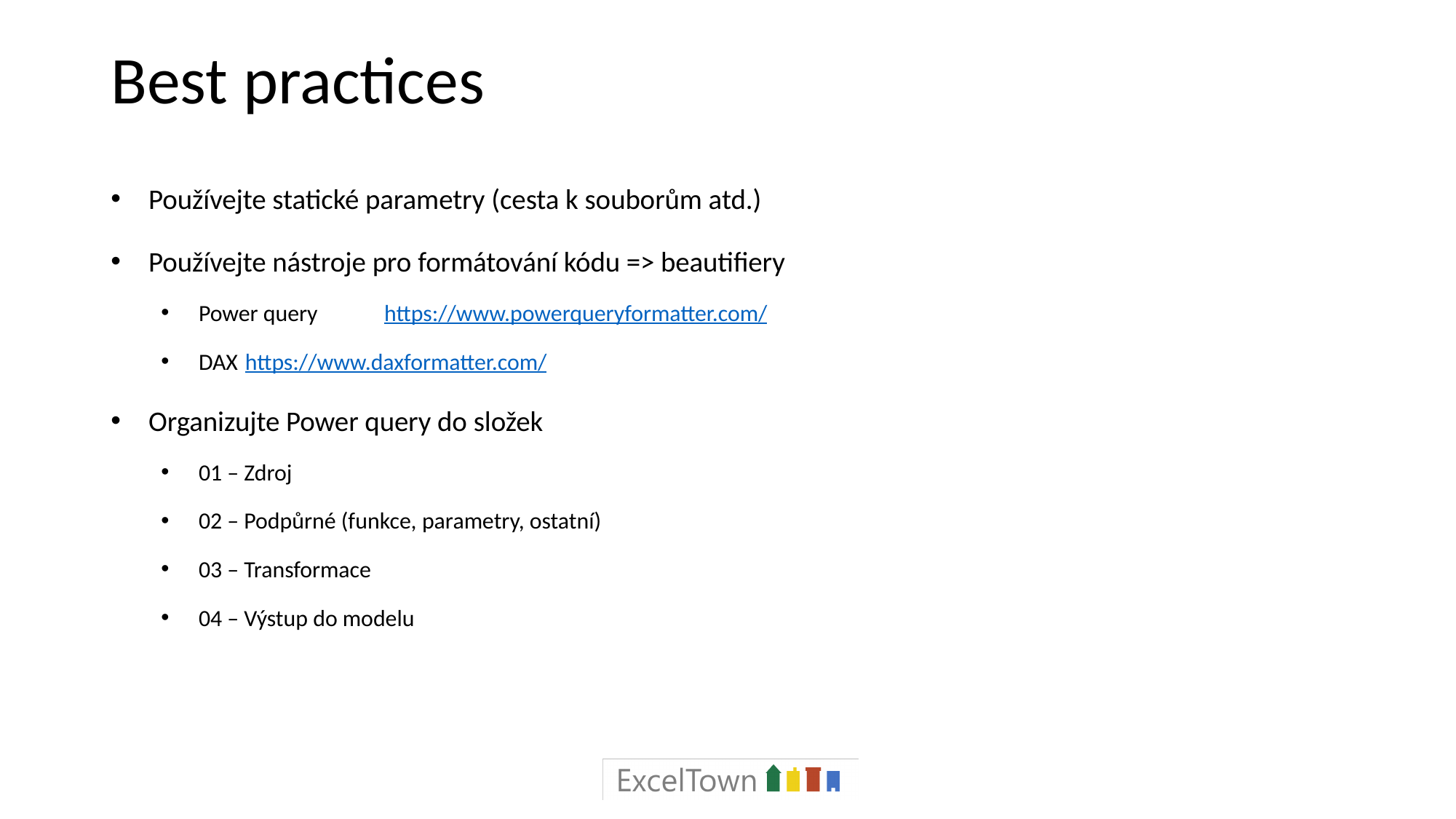

# Best practices
Používejte statické parametry (cesta k souborům atd.)
Používejte nástroje pro formátování kódu => beautifiery
Power query 	https://www.powerqueryformatter.com/
DAX		https://www.daxformatter.com/
Organizujte Power query do složek
01 – Zdroj
02 – Podpůrné (funkce, parametry, ostatní)
03 – Transformace
04 – Výstup do modelu